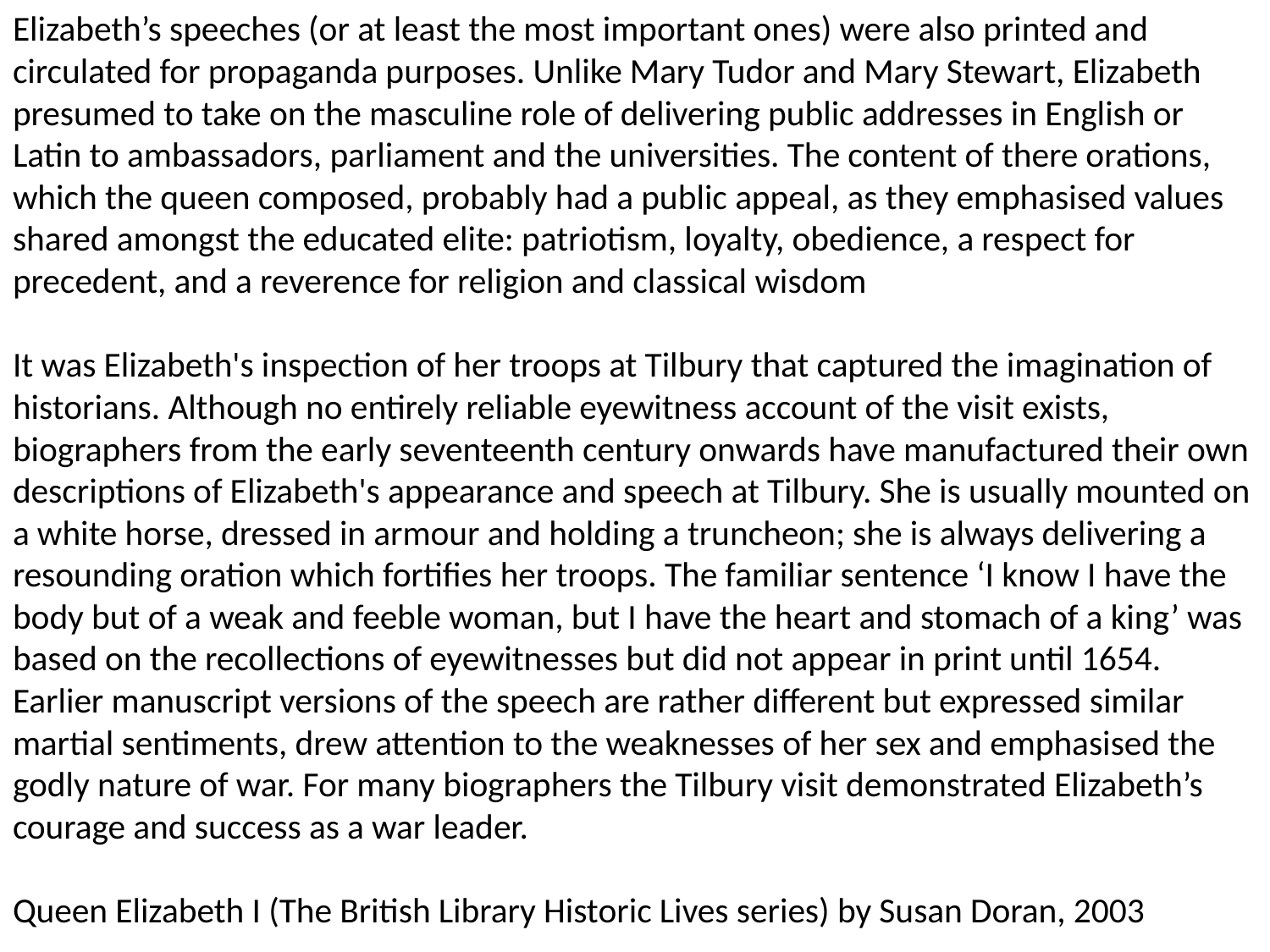

Elizabeth’s speeches (or at least the most important ones) were also printed and circulated for propaganda purposes. Unlike Mary Tudor and Mary Stewart, Elizabeth presumed to take on the masculine role of delivering public addresses in English or Latin to ambassadors, parliament and the universities. The content of there orations, which the queen composed, probably had a public appeal, as they emphasised values shared amongst the educated elite: patriotism, loyalty, obedience, a respect for precedent, and a reverence for religion and classical wisdom

It was Elizabeth's inspection of her troops at Tilbury that captured the imagination of historians. Although no entirely reliable eyewitness account of the visit exists, biographers from the early seventeenth century onwards have manufactured their own descriptions of Elizabeth's appearance and speech at Tilbury. She is usually mounted on a white horse, dressed in armour and holding a truncheon; she is always delivering a resounding oration which fortifies her troops. The familiar sentence ‘I know I have the body but of a weak and feeble woman, but I have the heart and stomach of a king’ was based on the recollections of eyewitnesses but did not appear in print until 1654. Earlier manuscript versions of the speech are rather different but expressed similar martial sentiments, drew attention to the weaknesses of her sex and emphasised the godly nature of war. For many biographers the Tilbury visit demonstrated Elizabeth’s courage and success as a war leader.

Queen Elizabeth I (The British Library Historic Lives series) by Susan Doran, 2003